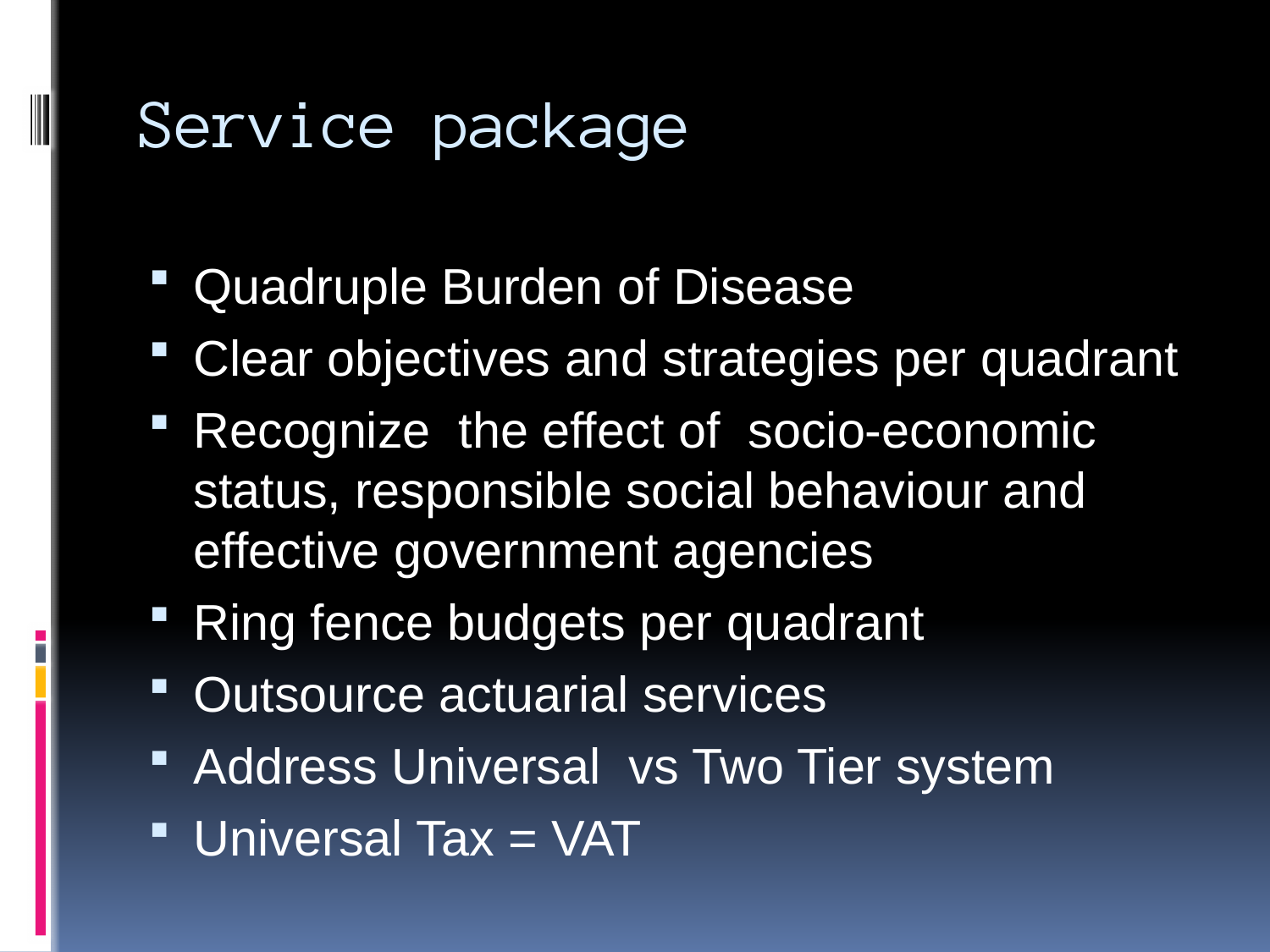

# Service package
Quadruple Burden of Disease
Clear objectives and strategies per quadrant
Recognize  the effect of  socio-economic status, responsible social behaviour and effective government agencies
Ring fence budgets per quadrant
Outsource actuarial services
Address Universal  vs Two Tier system
Universal Tax = VAT